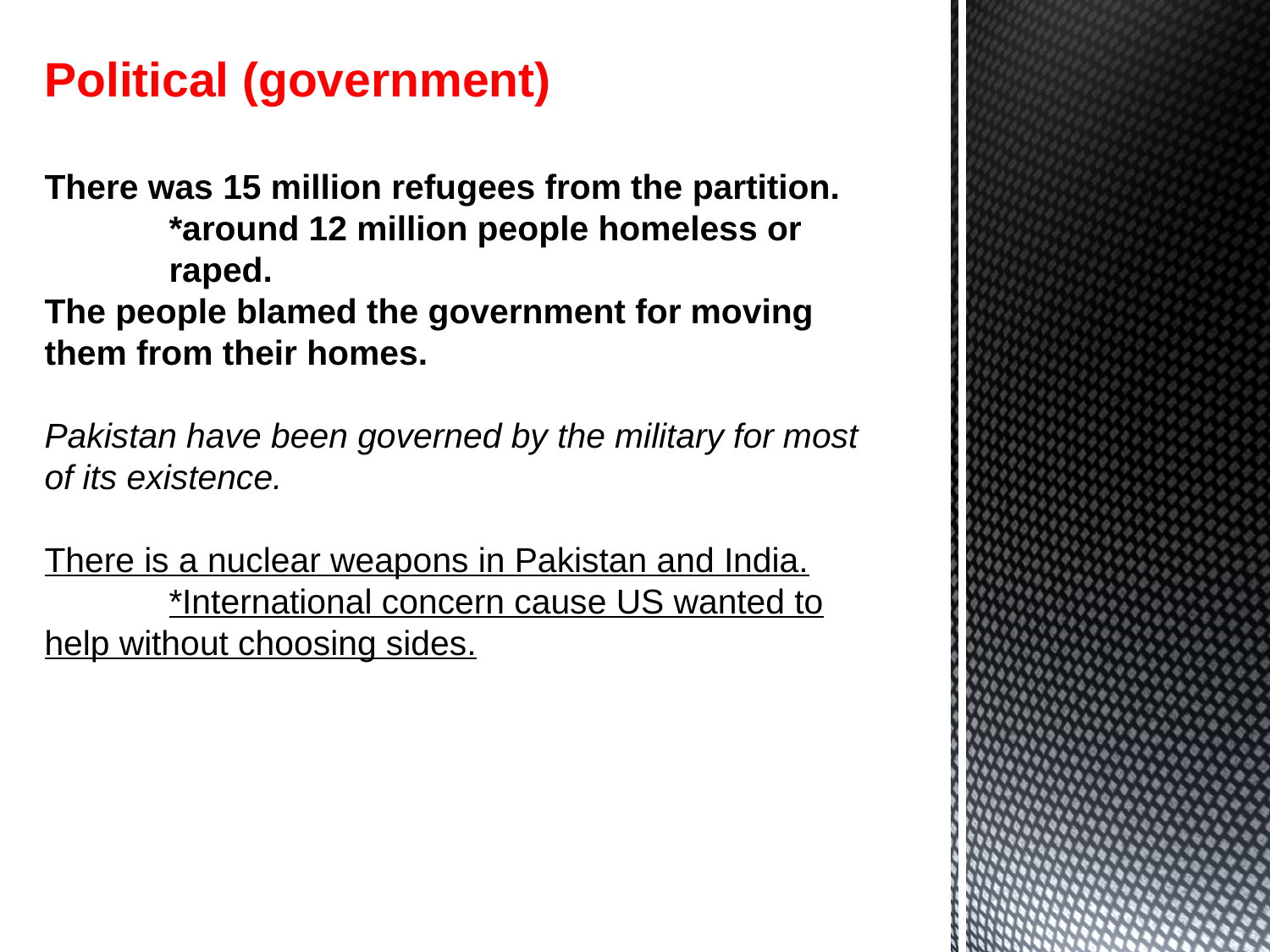

# Political (government) There was 15 million refugees from the partition. *around 12 million people homeless or 						raped. The people blamed the government for moving them from their homes. Pakistan have been governed by the military for most of its existence. There is a nuclear weapons in Pakistan and India. *International concern cause US wanted to help without choosing sides.